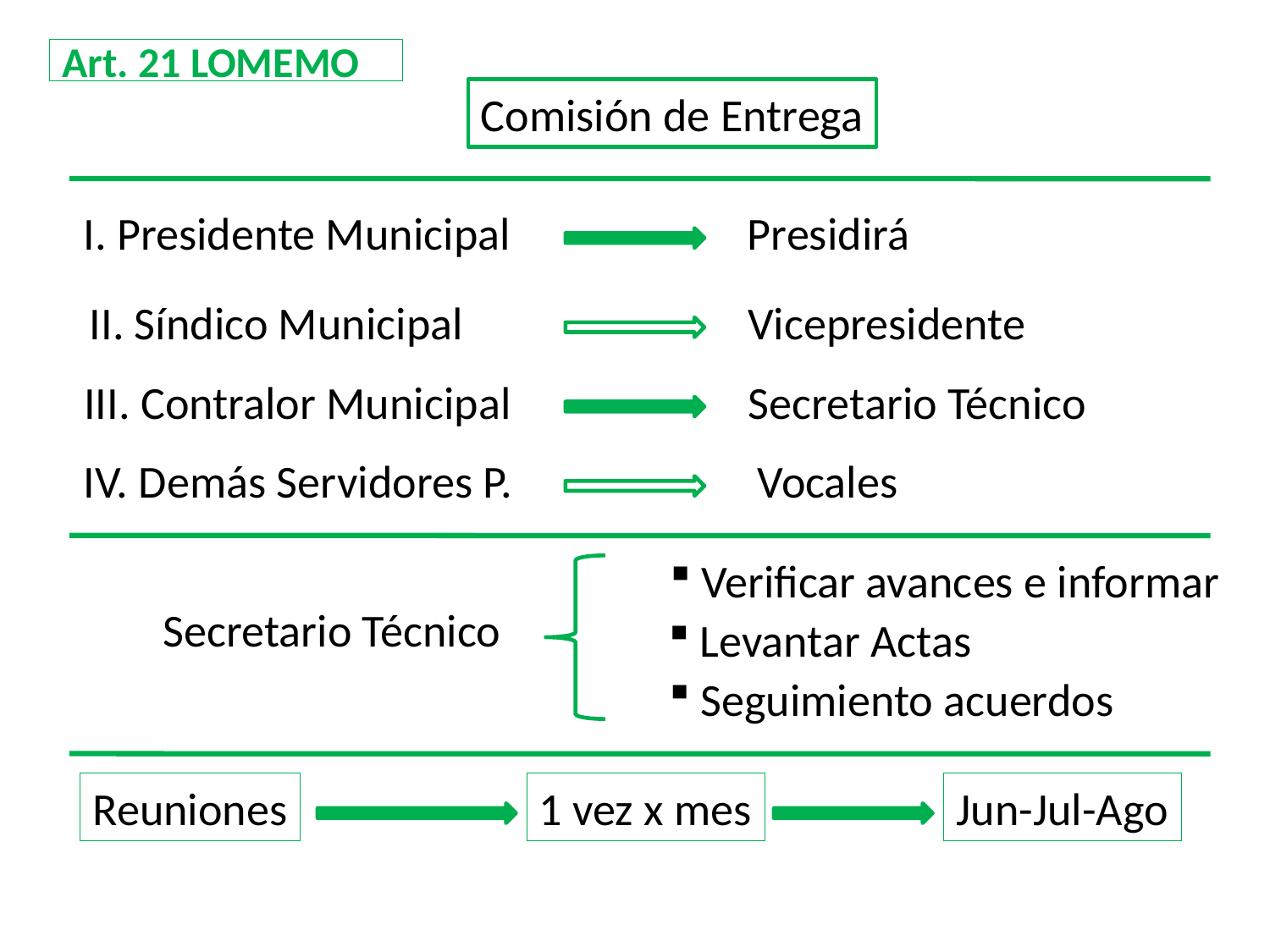

# Art. 21 LOMEMO
Comisión de Entrega
I. Presidente Municipal
Presidirá

II. Síndico Municipal
Vicepresidente

III. Contralor Municipal
Secretario Técnico

IV. Demás Servidores P.
Vocales

 Verificar avances e informar

Secretario Técnico
 Levantar Actas
 Seguimiento acuerdos
Reuniones
1 vez x mes
Jun-Jul-Ago